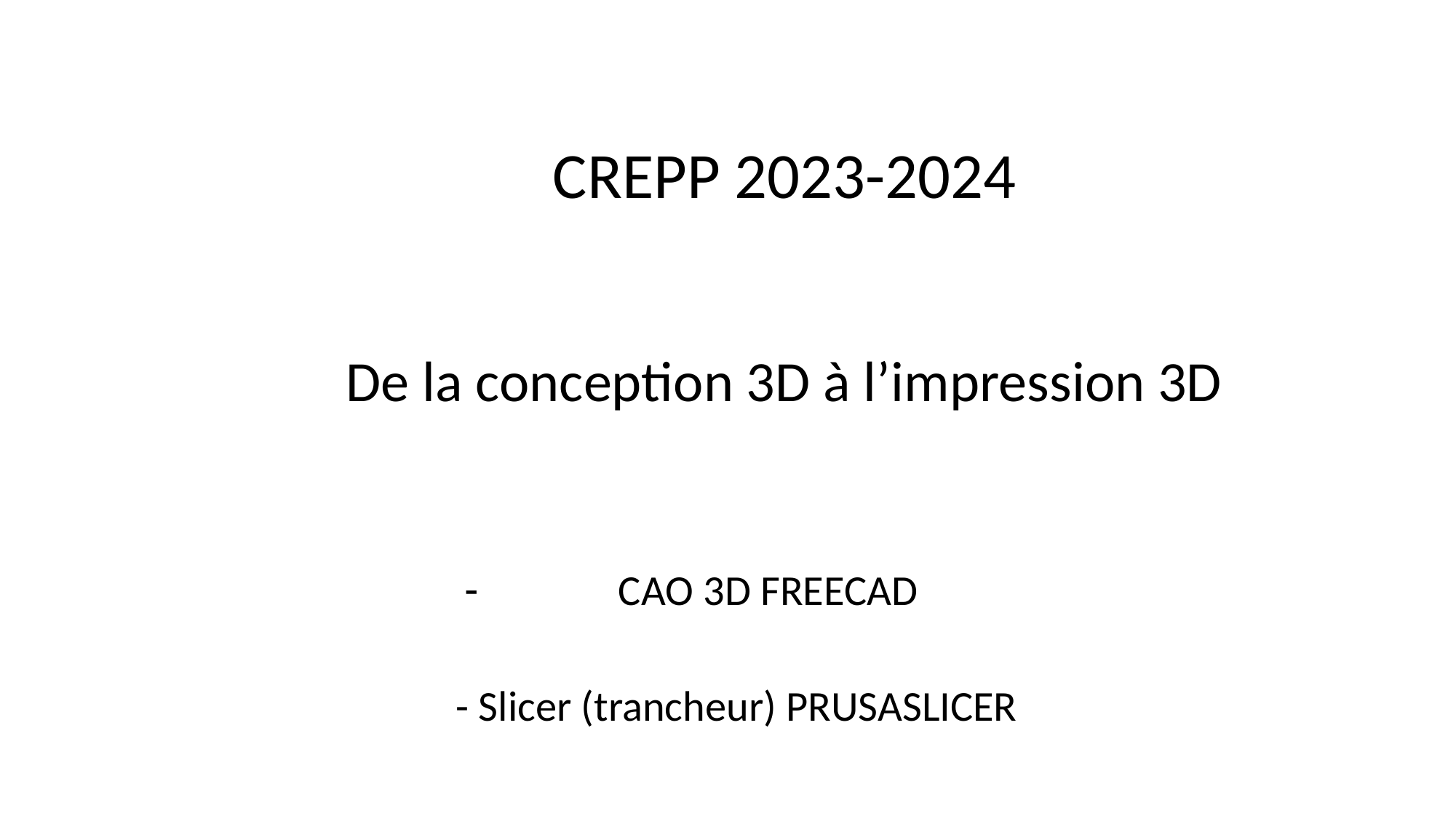

# CREPP 2023-2024 De la conception 3D à l’impression 3D

CAO 3D FREECAD

- Slicer (trancheur) PRUSASLICER